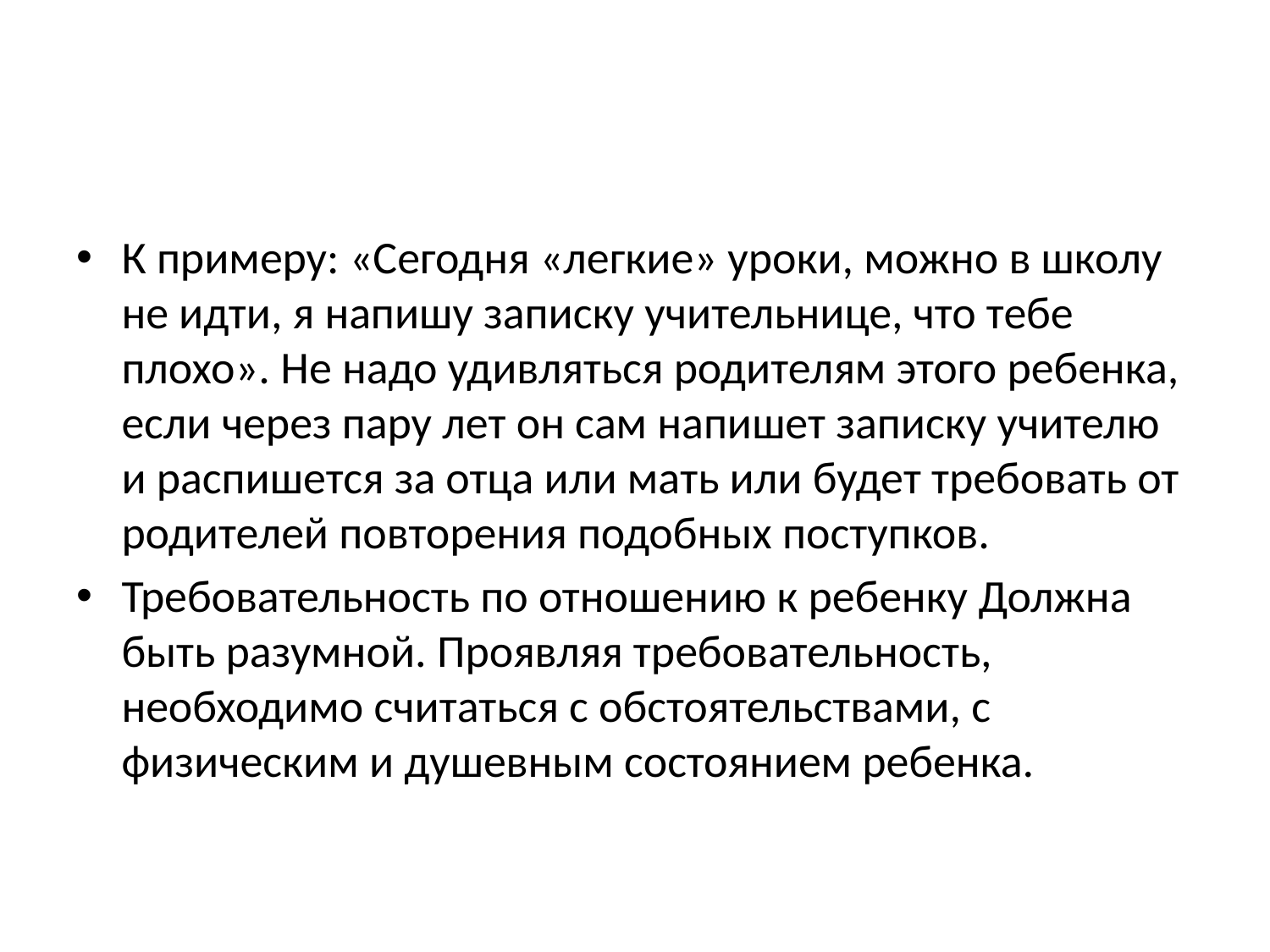

К примеру: «Сегодня «легкие» уроки, можно в школу не идти, я напишу записку учительнице, что тебе плохо». Не надо удивляться родителям этого ребенка, если через пару лет он сам напишет записку учителю и распишется за отца или мать или будет требовать от родителей повторения подобных поступков.
Требовательность по отношению к ребенку Должна быть разумной. Проявляя требовательность, необходимо считаться с обстоятельствами, с физическим и душевным состоянием ребенка.